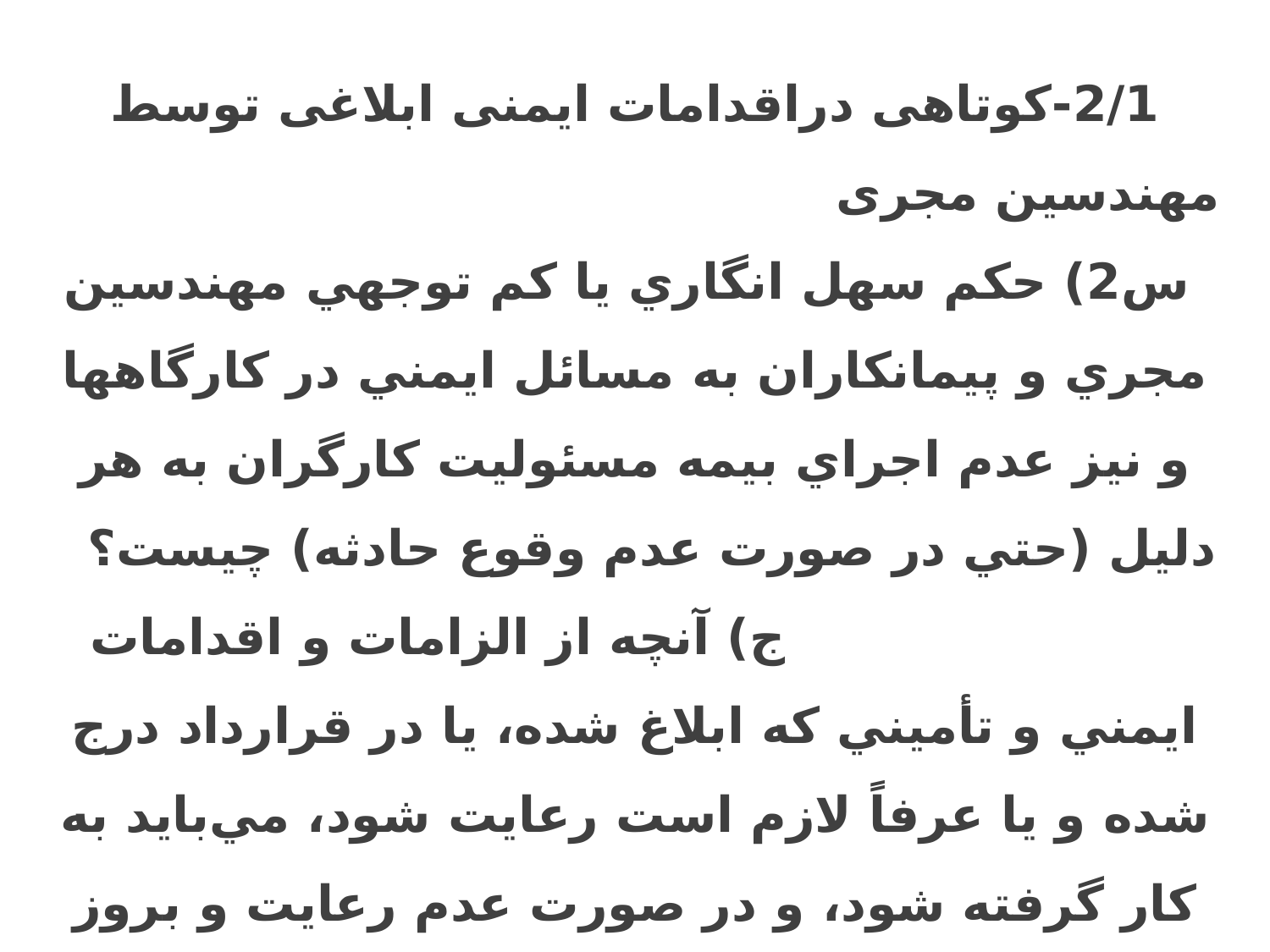

2/1-کوتاهی دراقدامات ایمنی ابلاغی توسط مهندسین مجری                                                س2) حكم سهل انگاري يا كم توجهي مهندسين مجري و پيمانكاران به مسائل ايمني در كارگاهها و نيز عدم اجراي بيمه مسئوليت كارگران به هر دليل (حتي در صورت عدم وقوع حادثه) چيست؟                          ج) آنچه از الزامات و اقدامات ايمني و تأميني كه ابلاغ شده، يا در قرارداد درج شده و يا عرفاً لازم است رعايت شود، مي‌بايد به كار گرفته شود، و در صورت عدم رعايت و بروز خسارت، چه قاصر و چه مقصّر شرعاً ضامن است.